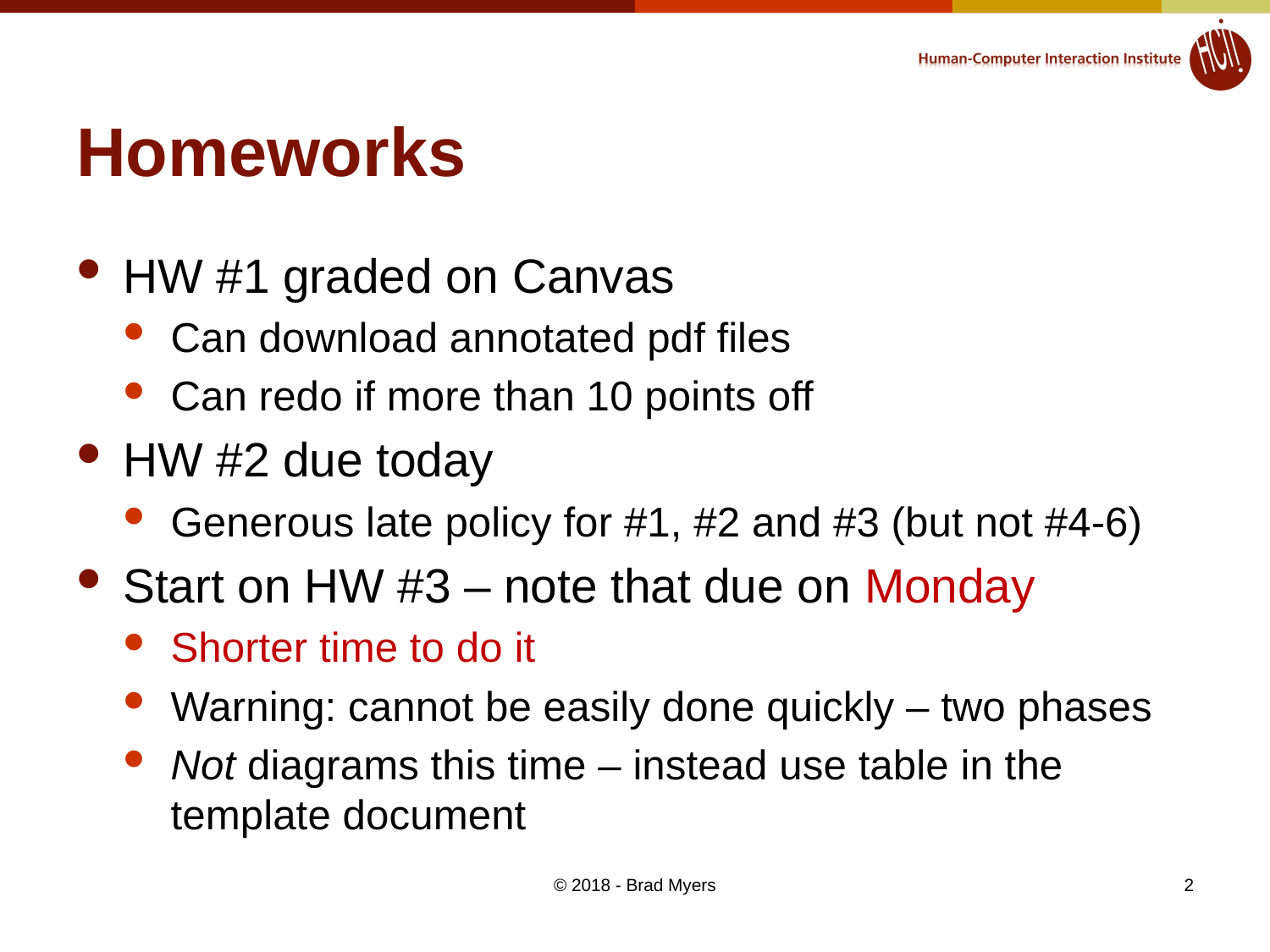

# Homeworks
HW #1 graded on Canvas
Can download annotated pdf files
Can redo if more than 10 points off
HW #2 due today
Generous late policy for #1, #2 and #3 (but not #4-6)
Start on HW #3 – note that due on Monday
Shorter time to do it
Warning: cannot be easily done quickly – two phases
Not diagrams this time – instead use table in the template document
© 2018 - Brad Myers
2